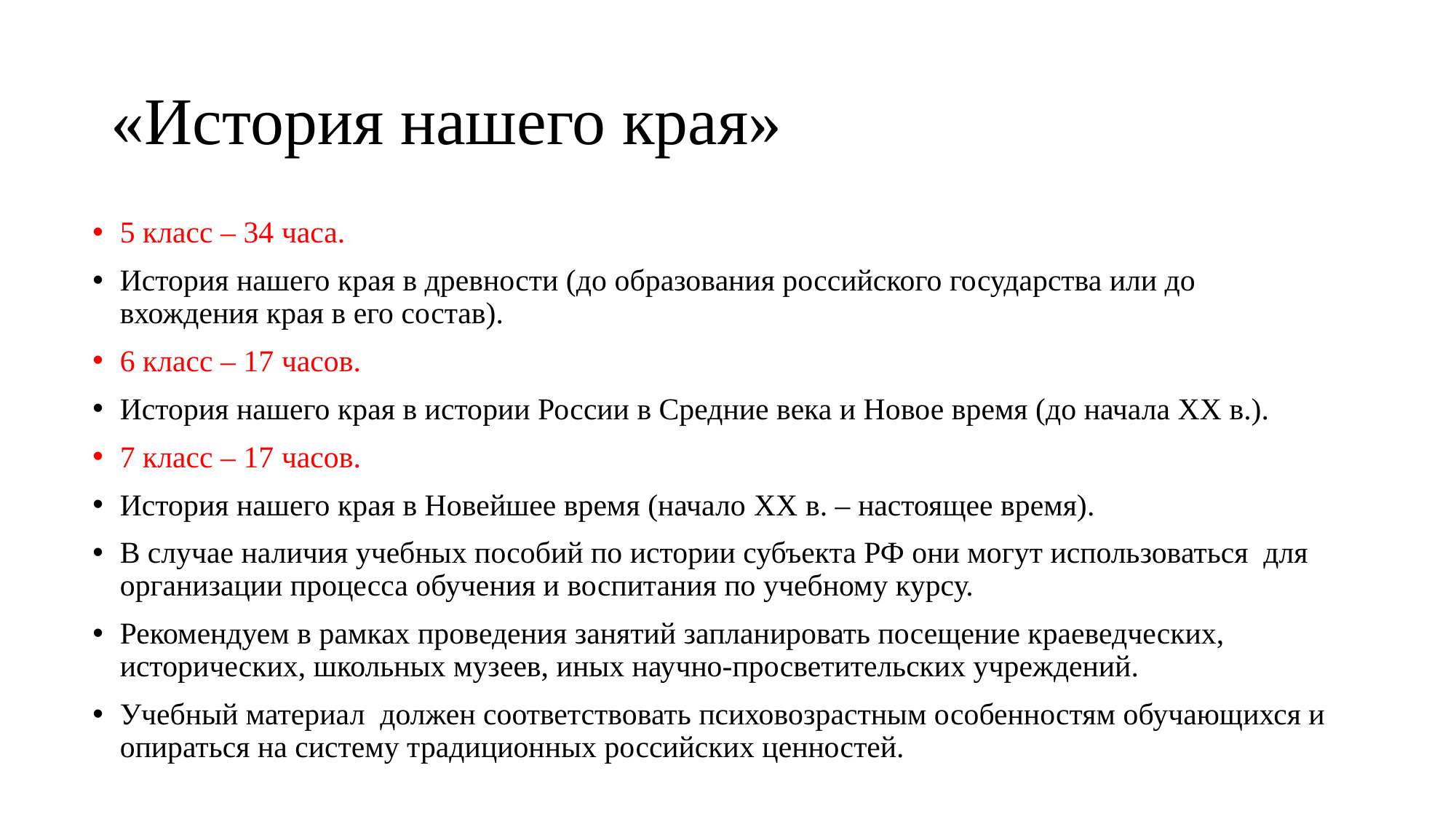

# «История нашего края»
5 класс – 34 часа.
История нашего края в древности (до образования российского государства или до вхождения края в его состав).
6 класс – 17 часов.
История нашего края в истории России в Средние века и Новое время (до начала ХХ в.).
7 класс – 17 часов.
История нашего края в Новейшее время (начало XX в. – настоящее время).
В случае наличия учебных пособий по истории субъекта РФ они могут использоваться  для организации процесса обучения и воспитания по учебному курсу.
Рекомендуем в рамках проведения занятий запланировать посещение краеведческих, исторических, школьных музеев, иных научно-просветительских учреждений.
Учебный материал  должен соответствовать психовозрастным особенностям обучающихся и опираться на систему традиционных российских ценностей.